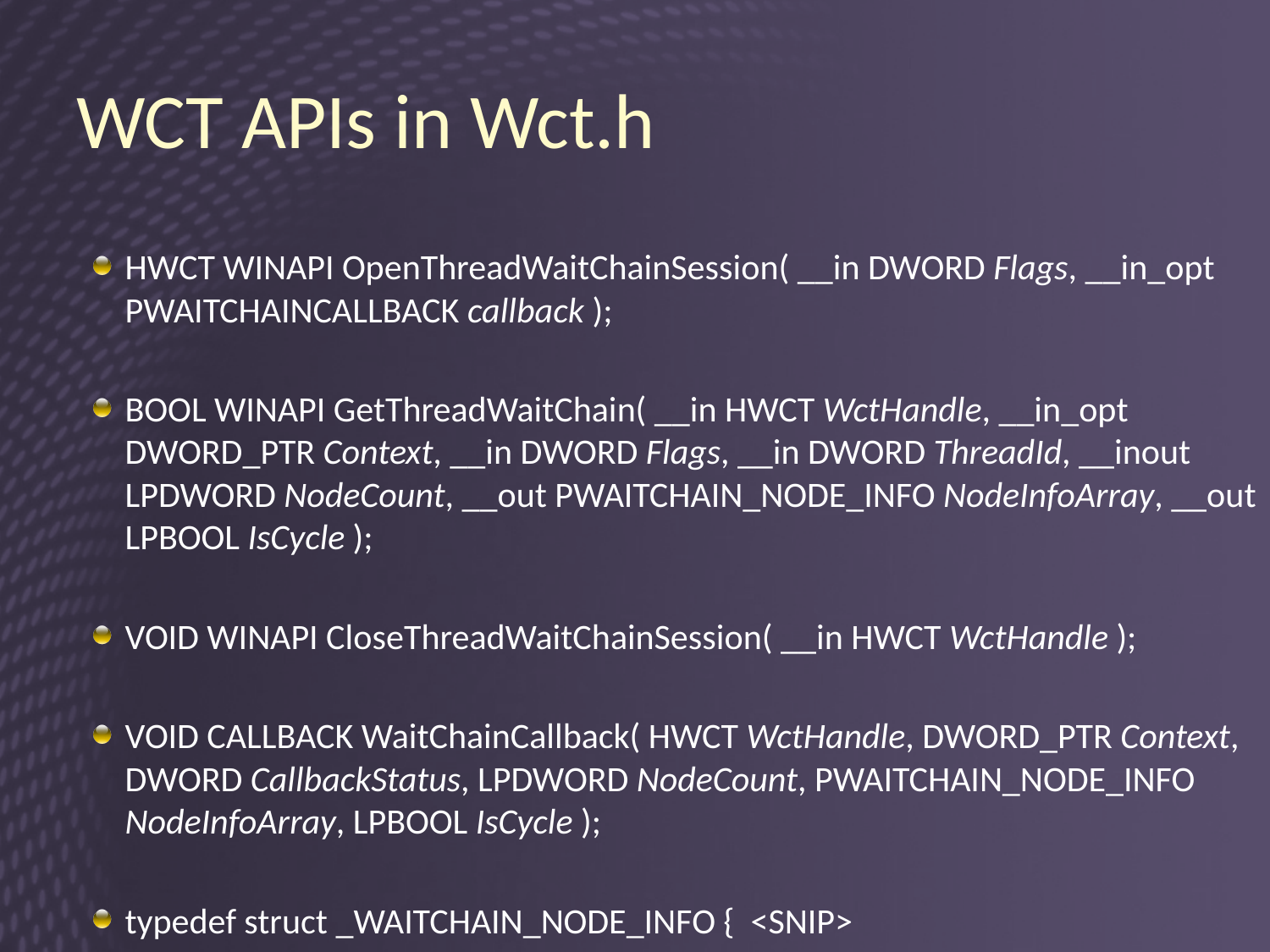

# WCT APIs in Wct.h
HWCT WINAPI OpenThreadWaitChainSession( __in DWORD Flags, __in_opt PWAITCHAINCALLBACK callback );

BOOL WINAPI GetThreadWaitChain( __in HWCT WctHandle, __in_opt DWORD_PTR Context, __in DWORD Flags, __in DWORD ThreadId, __inout LPDWORD NodeCount, __out PWAITCHAIN_NODE_INFO NodeInfoArray, __out LPBOOL IsCycle );

VOID WINAPI CloseThreadWaitChainSession( __in HWCT WctHandle );

VOID CALLBACK WaitChainCallback( HWCT WctHandle, DWORD_PTR Context, DWORD CallbackStatus, LPDWORD NodeCount, PWAITCHAIN_NODE_INFO NodeInfoArray, LPBOOL IsCycle );

typedef struct _WAITCHAIN_NODE_INFO {  <SNIP>